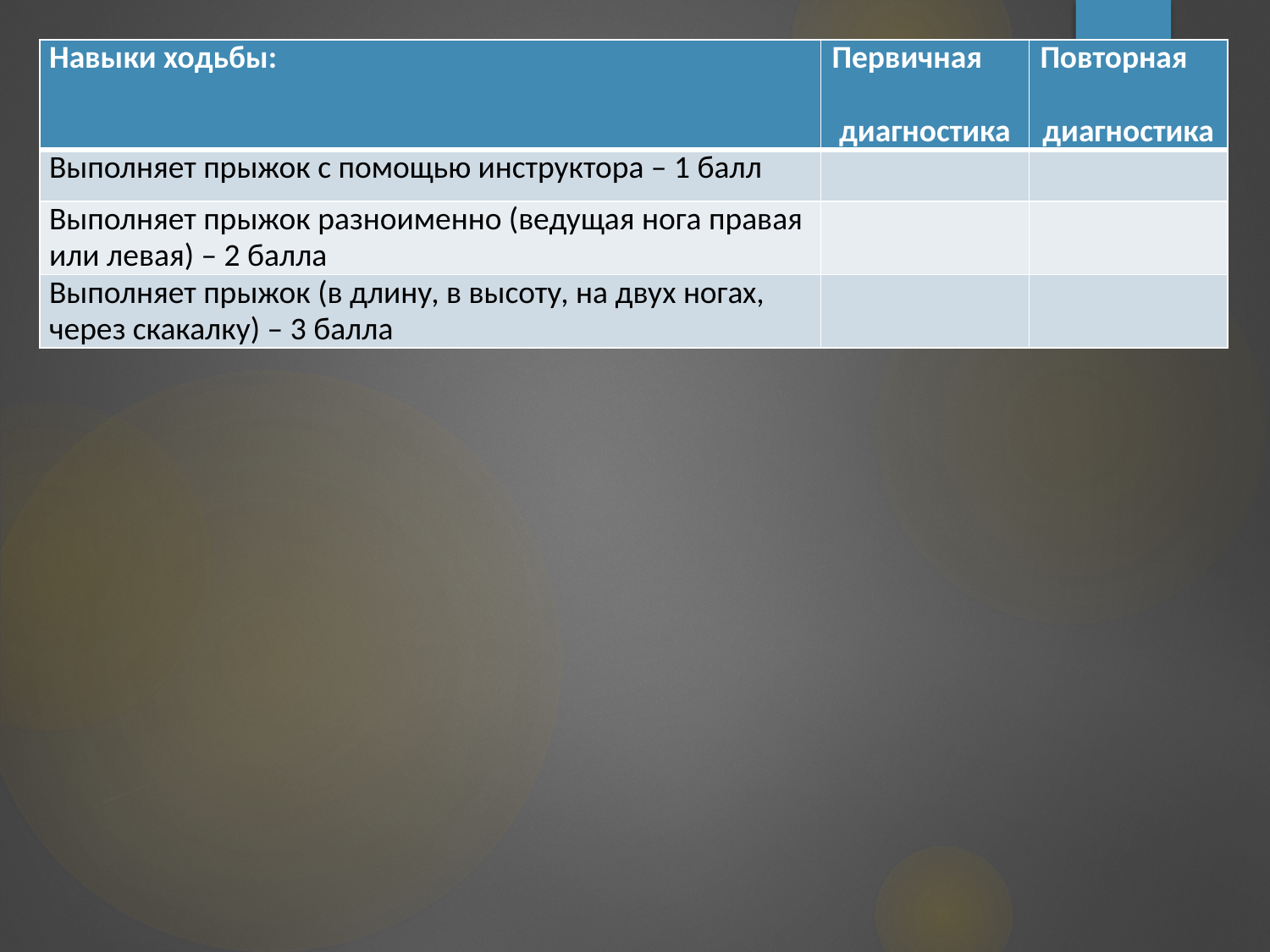

| Навыки ходьбы: | Первичная диагностика | Повторная диагностика |
| --- | --- | --- |
| Выполняет прыжок с помощью инструктора – 1 балл |  |  |
| Выполняет прыжок разноименно (ведущая нога правая или левая) – 2 балла |  |  |
| Выполняет прыжок (в длину, в высоту, на двух ногах, через скакалку) – 3 балла |  |  |